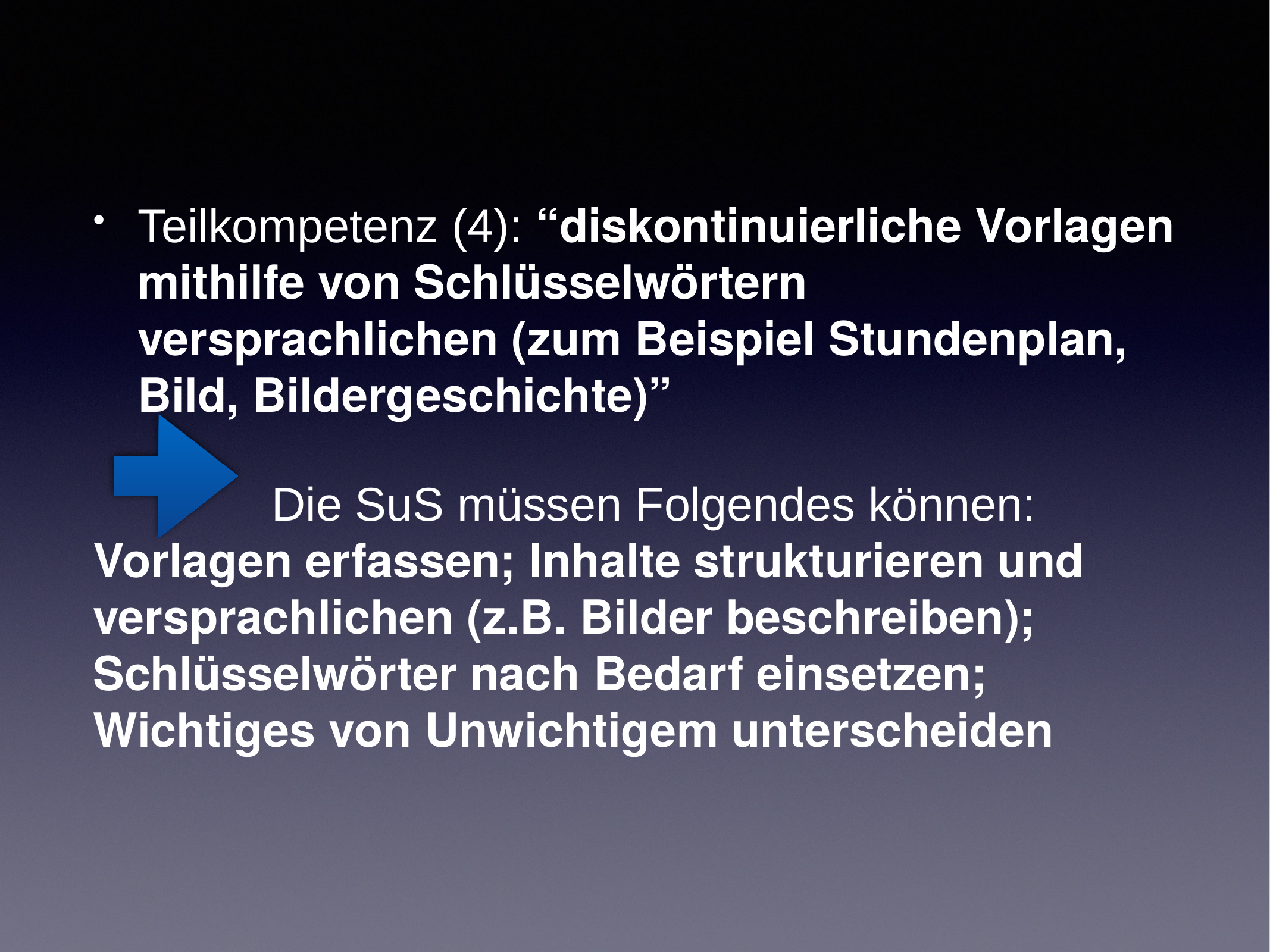

Teilkompetenz (4): “diskontinuierliche Vorlagen mithilfe von Schlüsselwörtern versprachlichen (zum Beispiel Stundenplan, Bild, Bildergeschichte)”
Die SuS müssen Folgendes können: Vorlagen erfassen; Inhalte strukturieren und versprachlichen (z.B. Bilder beschreiben); Schlüsselwörter nach Bedarf einsetzen; Wichtiges von Unwichtigem unterscheiden